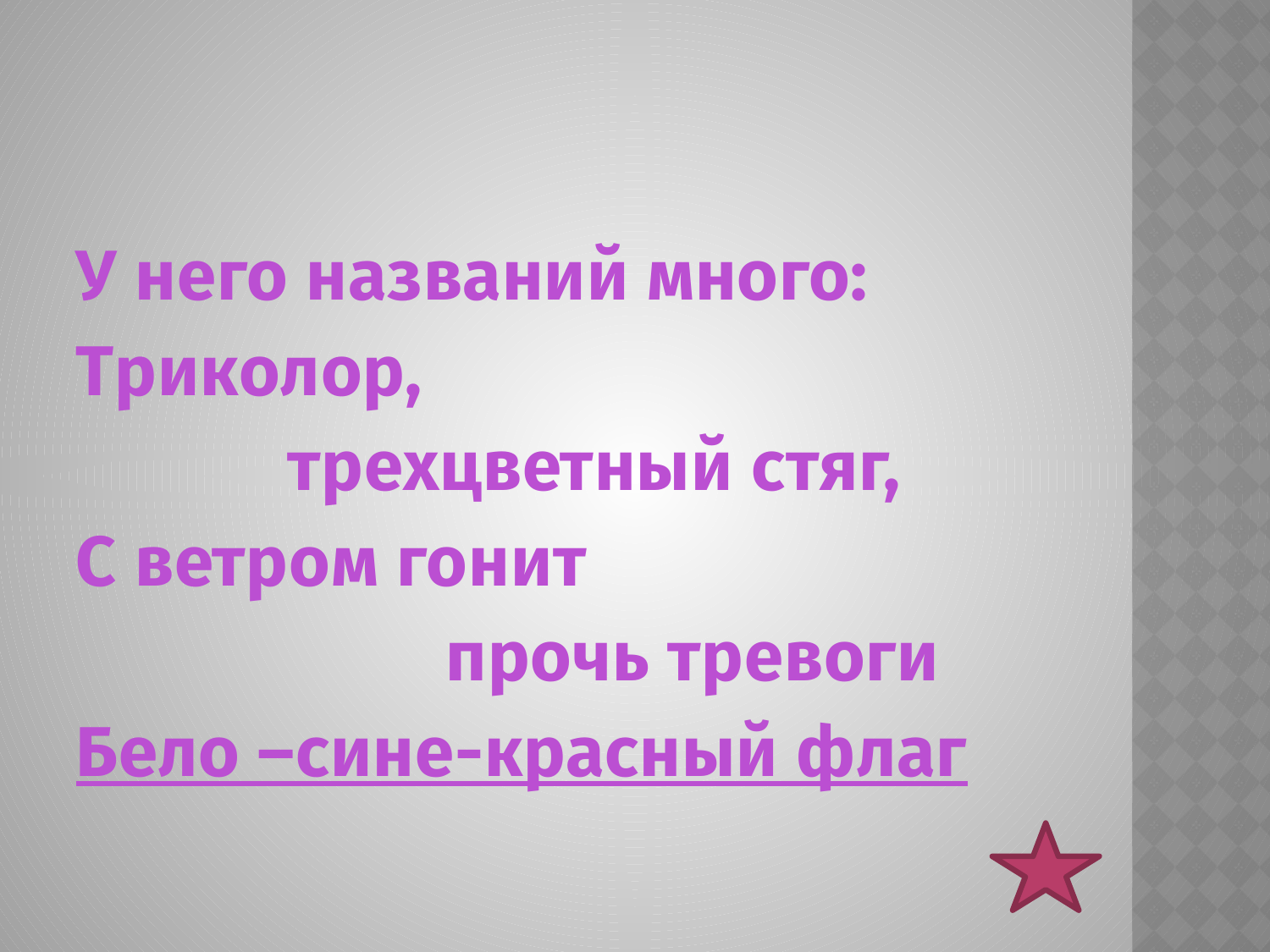

#
У него названий много:
Триколор,
            трехцветный стяг,
С ветром гонит
                     прочь тревоги
Бело –сине-красный флаг